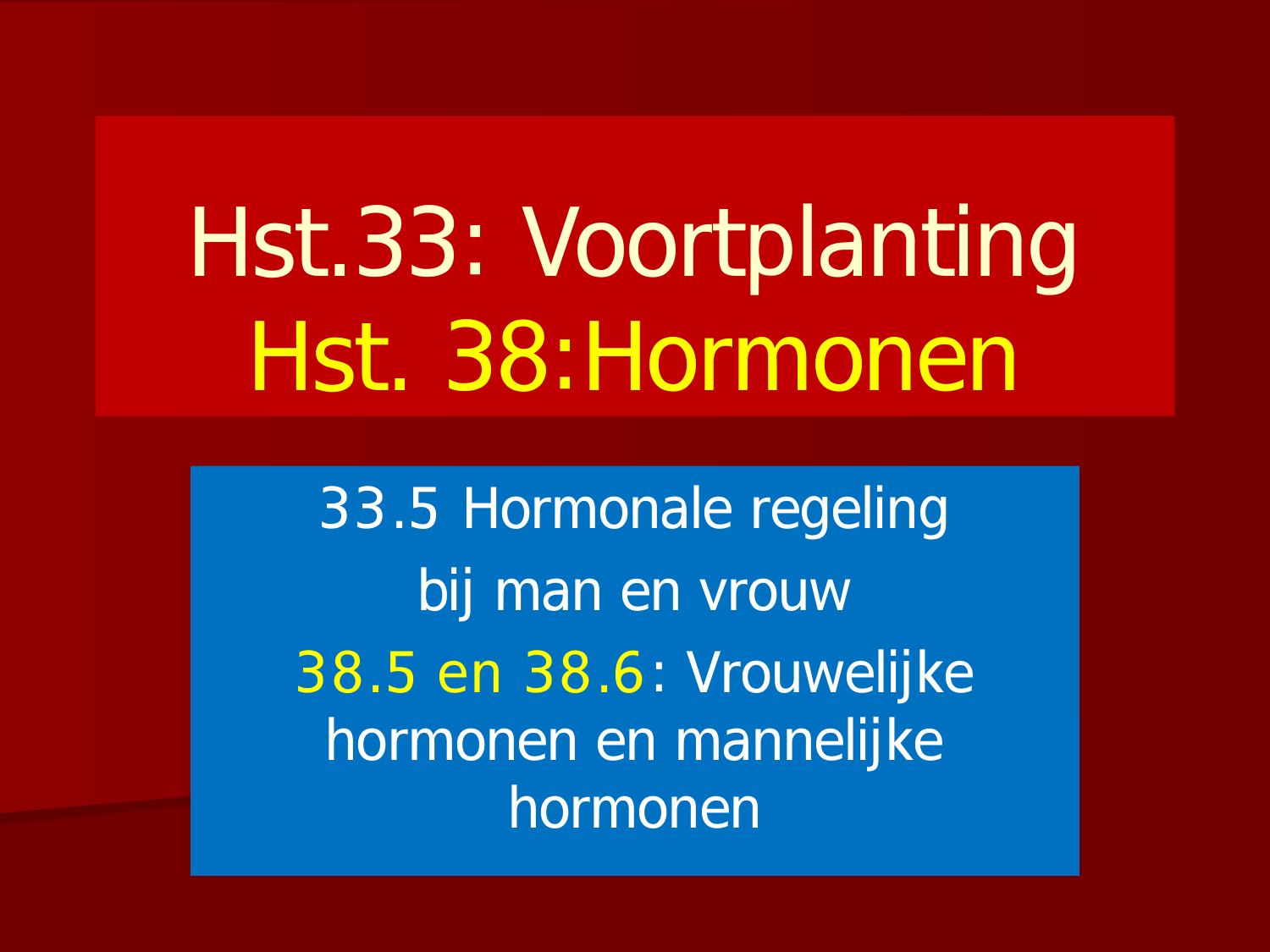

# Hst.33: Voortplanting Hst. 38:Hormonen
33.5 Hormonale regeling
bij man en vrouw
38.5 en 38.6: Vrouwelijke hormonen en mannelijke hormonen